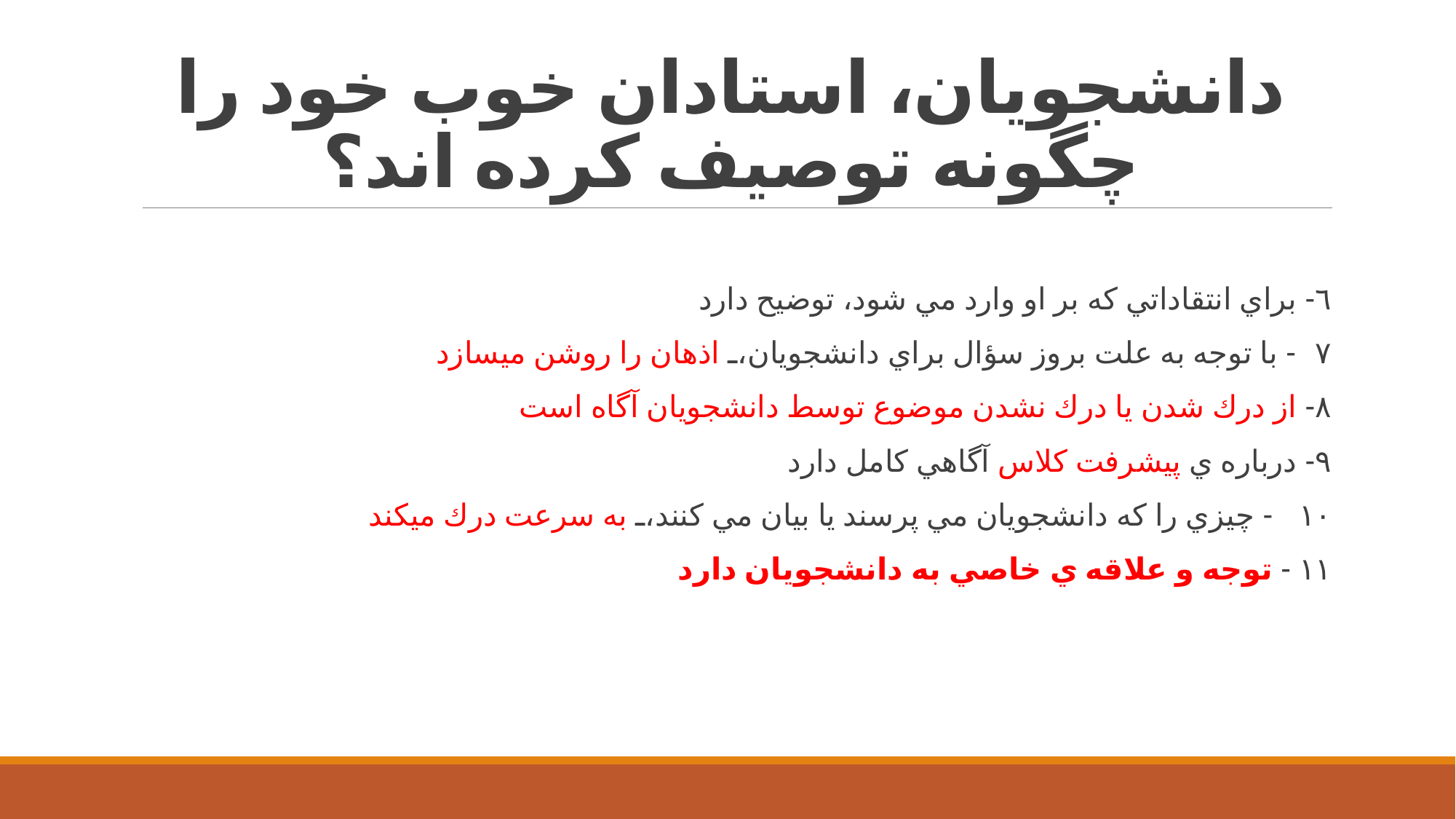

# دانشجويان، استادان خوب خود را چگونه توصيف كرده اند؟

٦- براي انتقاداتي كه بر او وارد مي شود، توضيح دارد
٧- با توجه به علت بروز سؤال براي دانشجويان، اذهان را روشن ميسازد
٨- از درك شدن يا درك نشدن موضوع توسط دانشجويان آگاه است
٩- درباره ي پيشرفت كلاس آگاهي كامل دارد
١٠ - چيزي را كه دانشجويان مي پرسند يا بيان مي كنند، به سرعت درك ميكند
١١ - توجه و علاقه ي خاصي به دانشجويان دارد